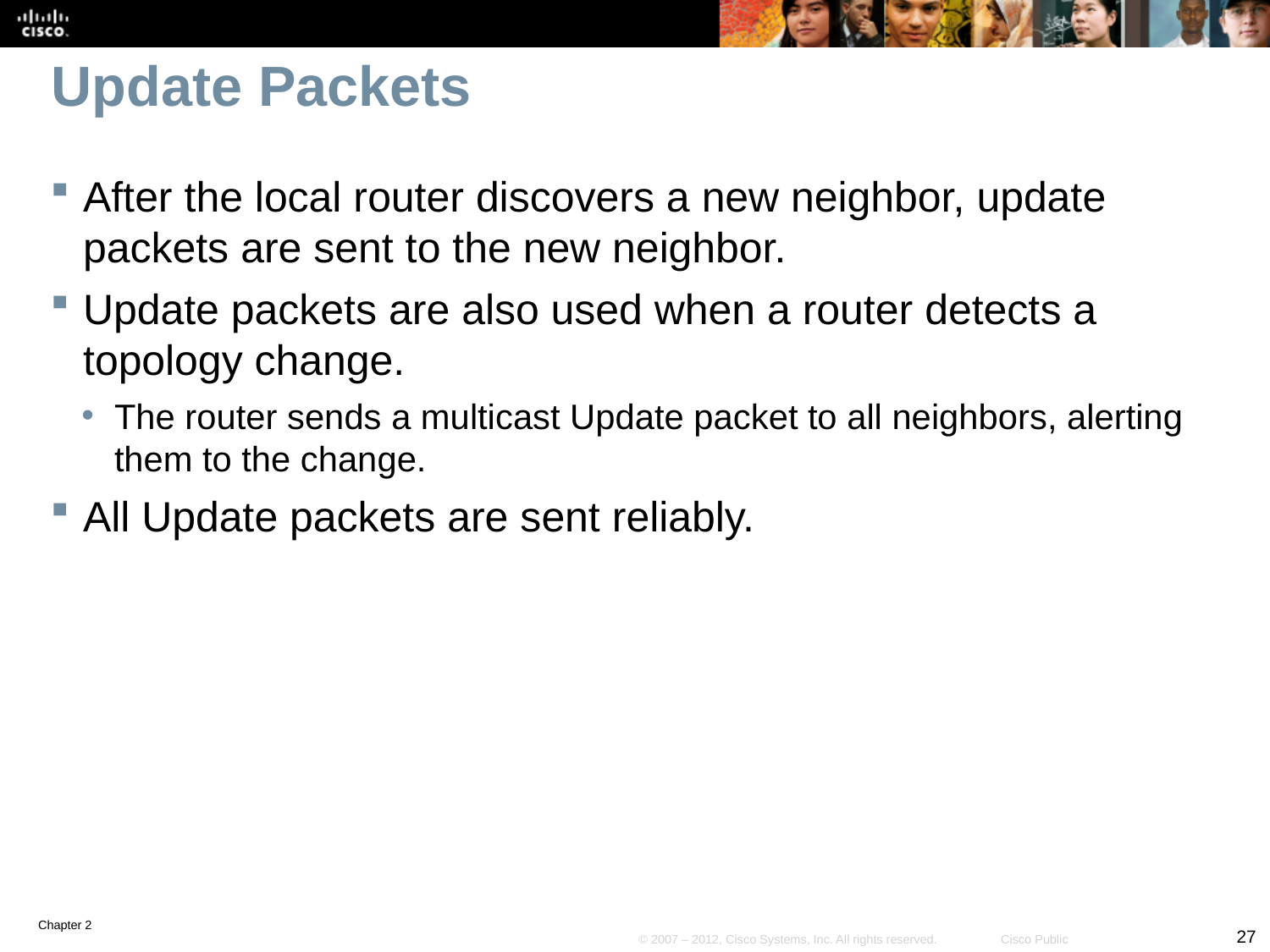

# Update Packets
After the local router discovers a new neighbor, update packets are sent to the new neighbor.
Update packets are also used when a router detects a topology change.
The router sends a multicast Update packet to all neighbors, alerting them to the change.
All Update packets are sent reliably.